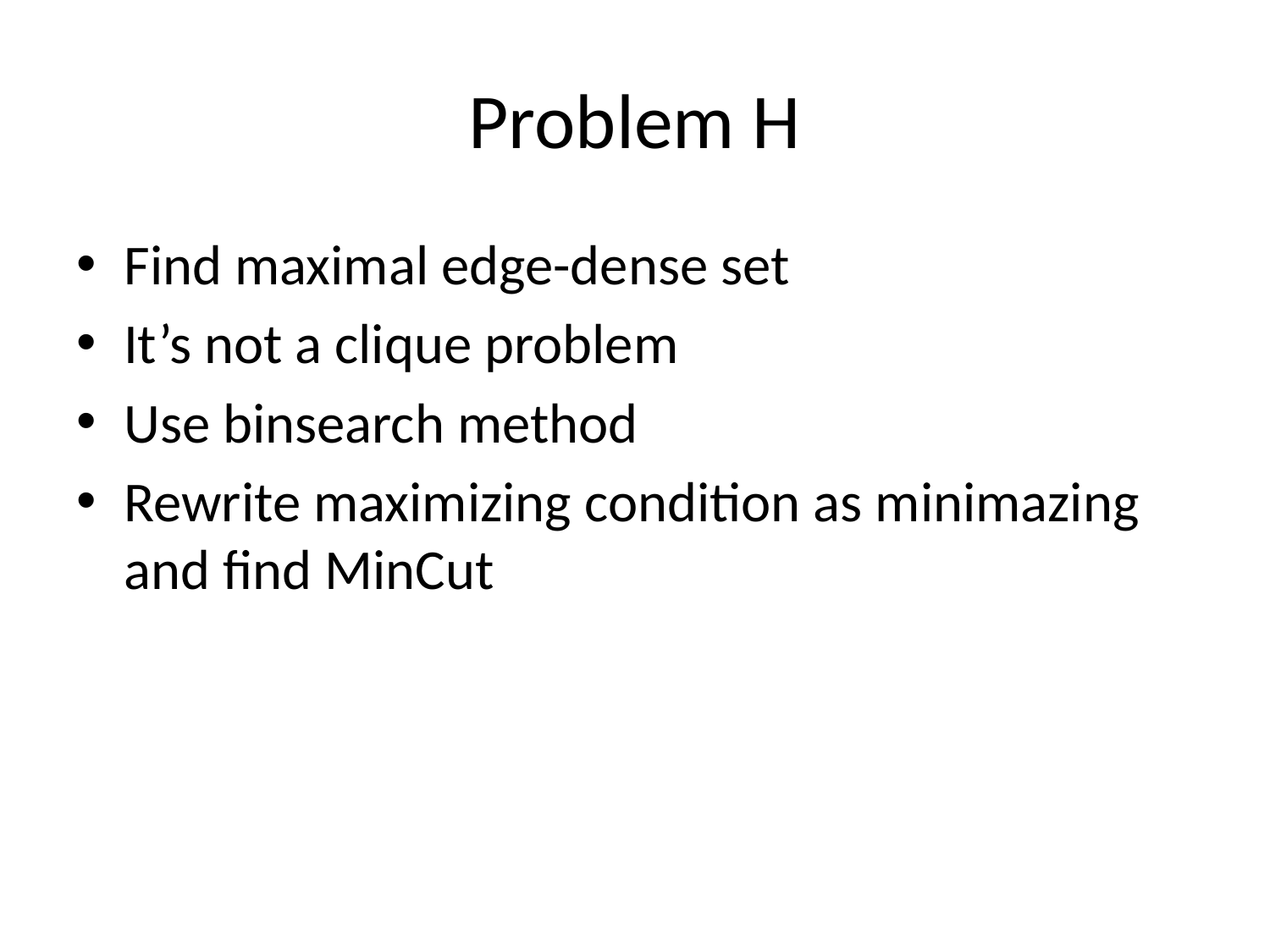

# Problem H
Find maximal edge-dense set
It’s not a clique problem
Use binsearch method
Rewrite maximizing condition as minimazing and find MinCut